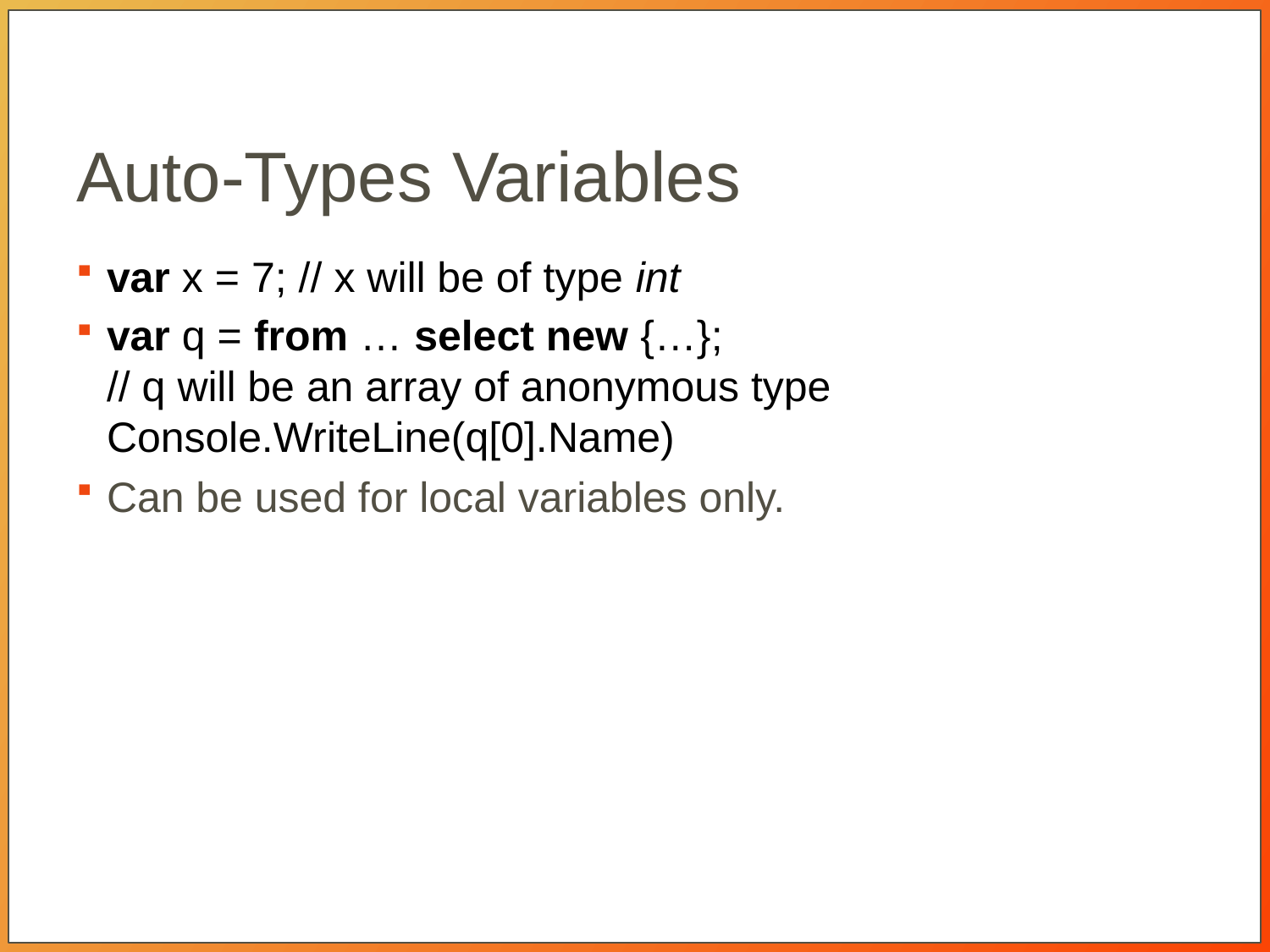

# Auto-Types Variables
var x = 7; // x will be of type int
var q = from … select new {…};
// q will be an array of anonymous type
Console.WriteLine(q[0].Name)
Can be used for local variables only.